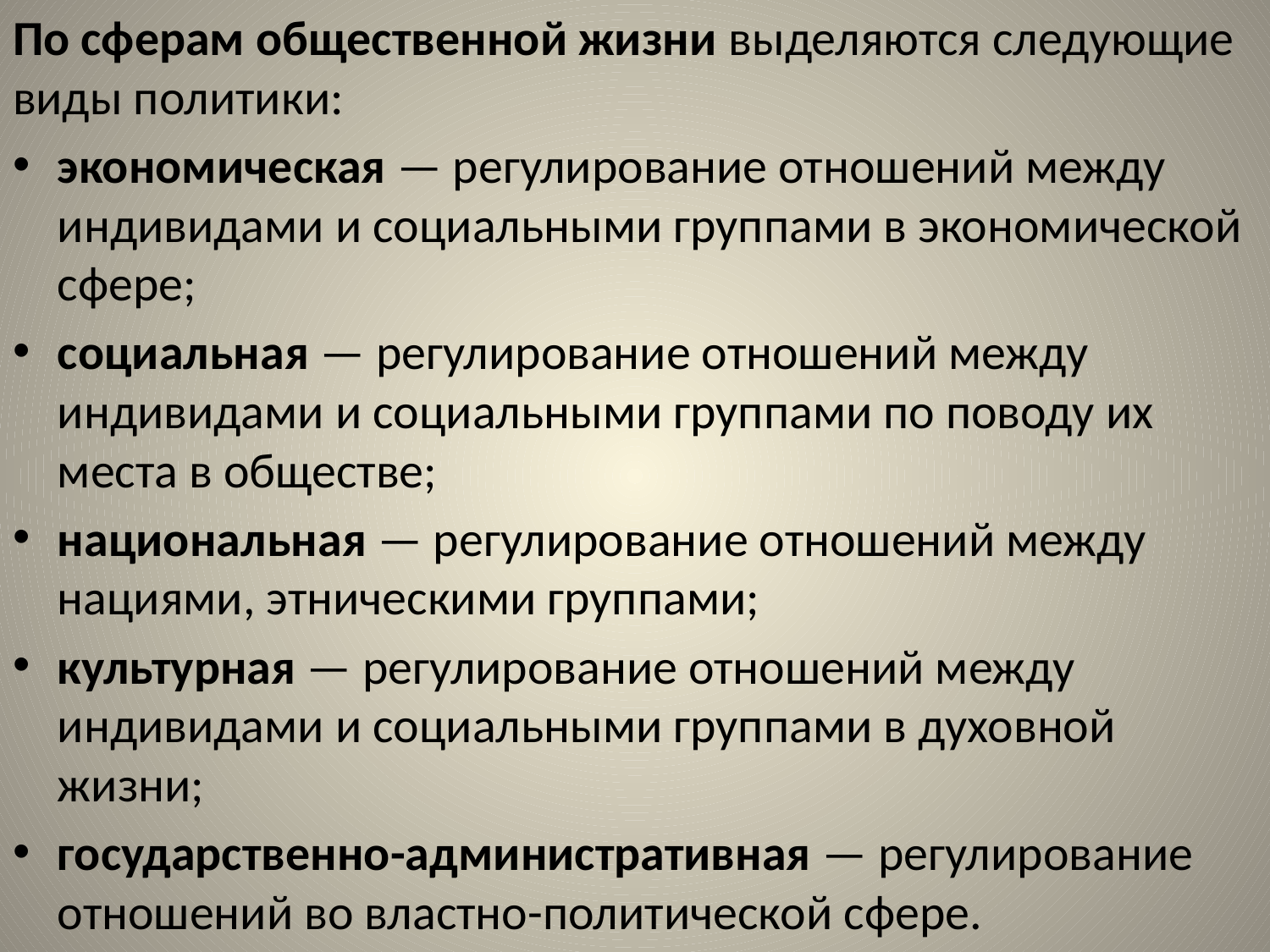

По сферам общественной жизни выделяются следующие виды политики:
экономическая — регулирование отношений между индивидами и социальными группами в экономической сфере;
социальная — регулирование отношений между индивидами и социальными группами по поводу их места в обществе;
национальная — регулирование отношений между нациями, этническими группами;
культурная — регулирование отношений между индивидами и социальными группами в духовной жизни;
государственно-административная — регулирование отношений во властно-политической сфере.

#